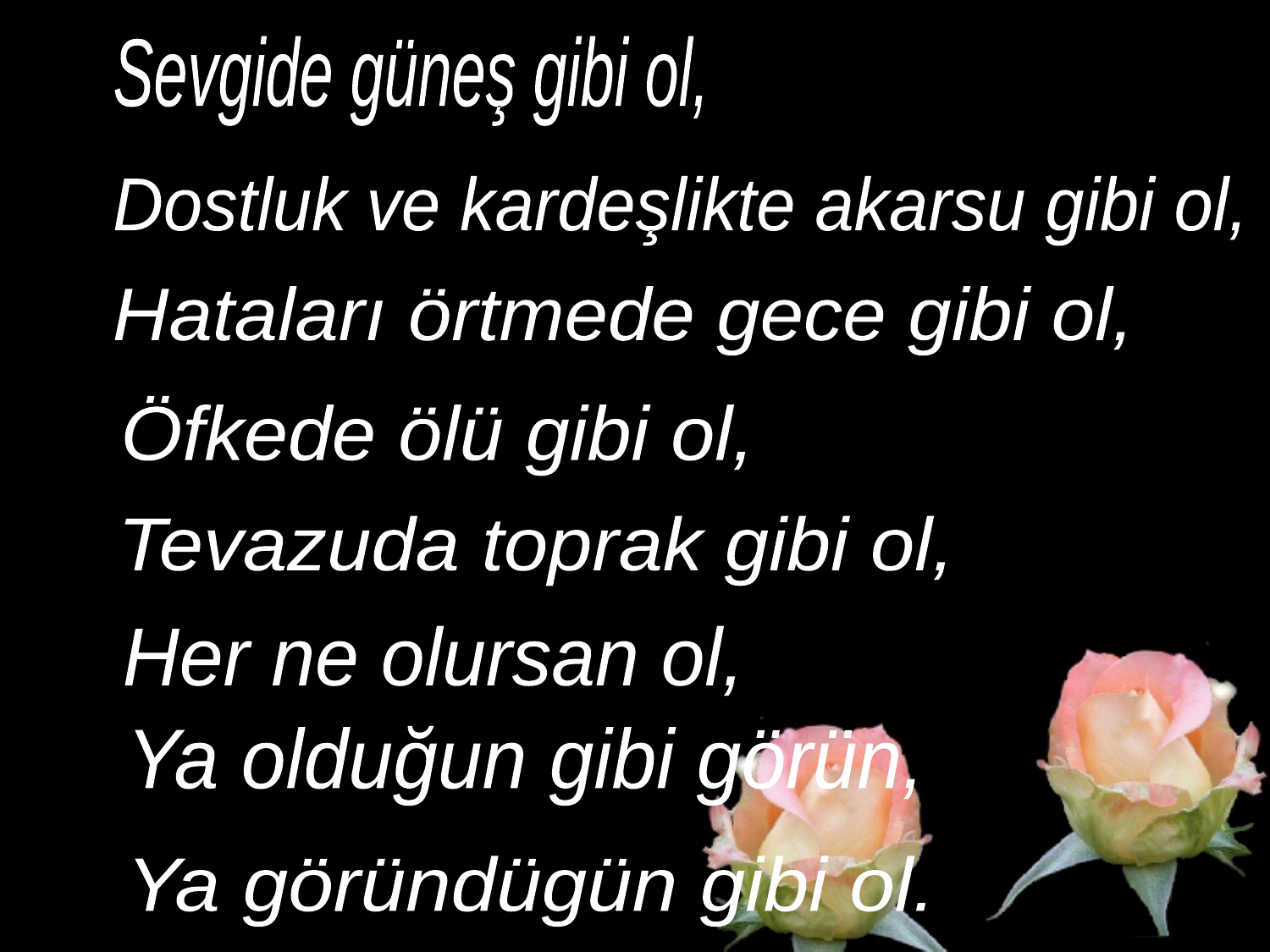

Sevgide güneş gibi ol,
Dostluk ve kardeşlikte akarsu gibi ol,
Hataları örtmede gece gibi ol,
Öfkede ölü gibi ol,
Tevazuda toprak gibi ol,
Her ne olursan ol,
Ya olduğun gibi görün,
Ya göründügün gibi ol.